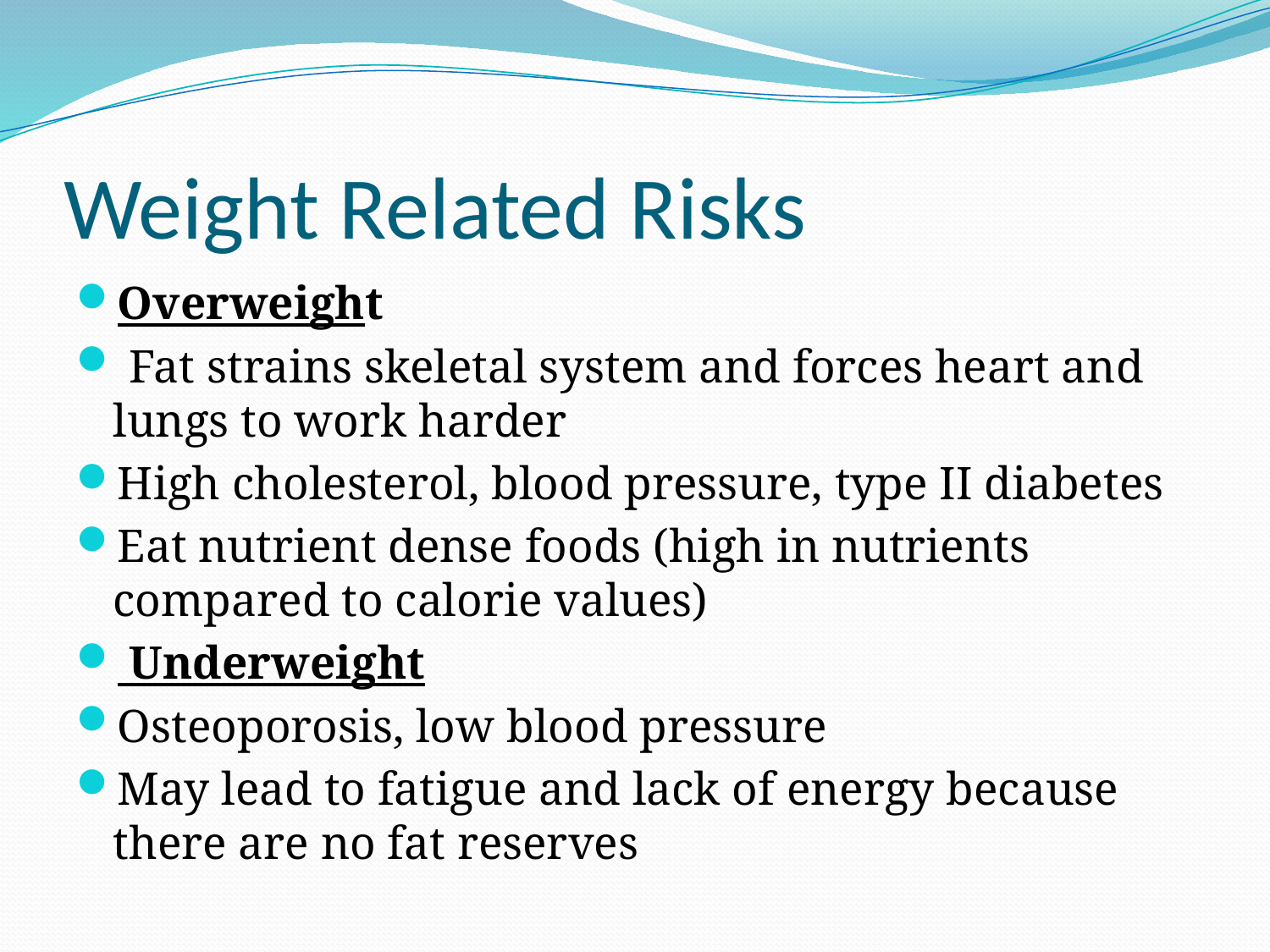

# Weight Related Risks
Overweight
 Fat strains skeletal system and forces heart and lungs to work harder
High cholesterol, blood pressure, type II diabetes
Eat nutrient dense foods (high in nutrients compared to calorie values)
 Underweight
Osteoporosis, low blood pressure
May lead to fatigue and lack of energy because there are no fat reserves